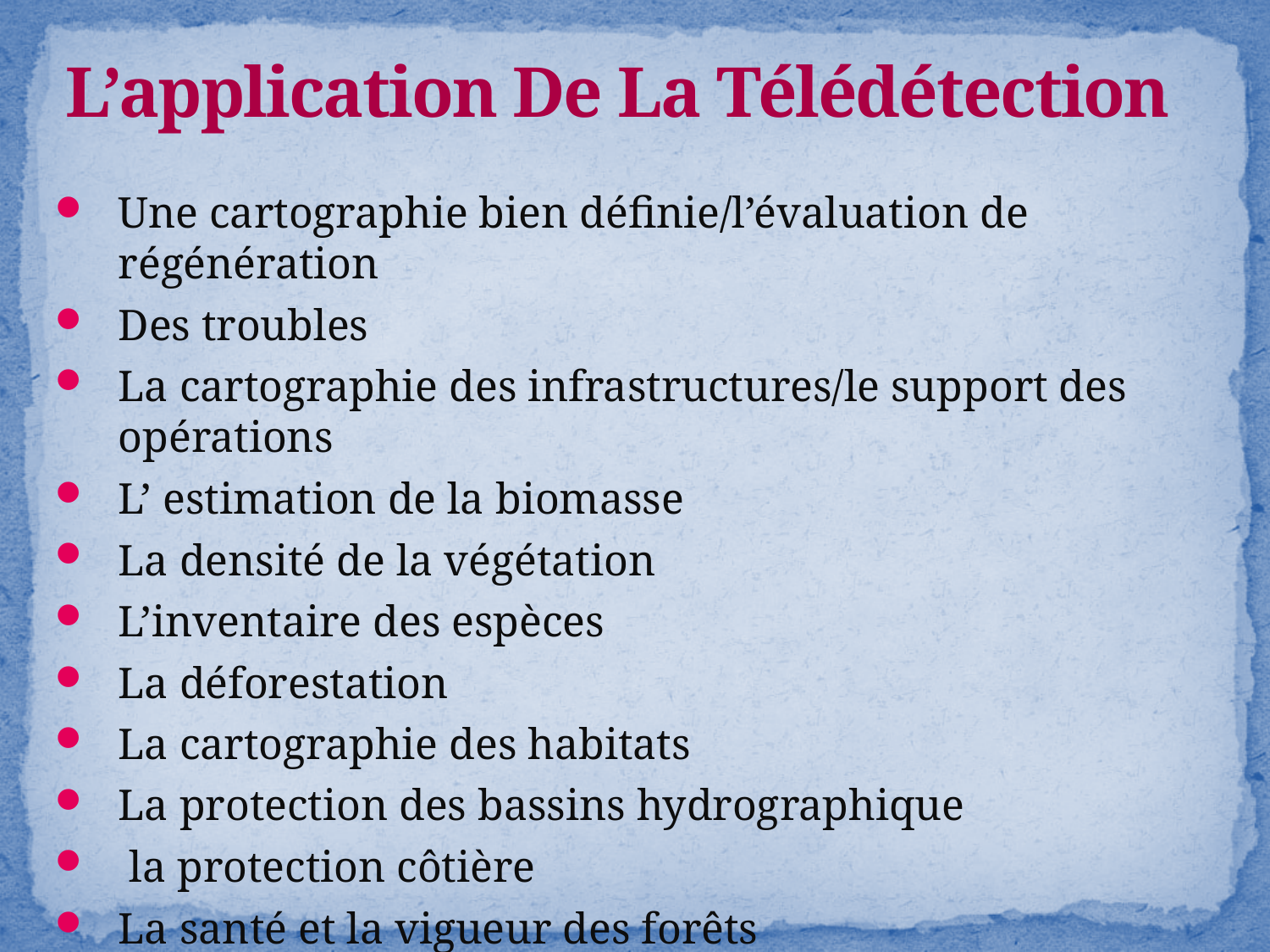

# L’application De La Télédétection
Une cartographie bien définie/l’évaluation de régénération
Des troubles
La cartographie des infrastructures/le support des opérations
L’ estimation de la biomasse
La densité de la végétation
L’inventaire des espèces
La déforestation
La cartographie des habitats
La protection des bassins hydrographique
 la protection côtière
La santé et la vigueur des forêts